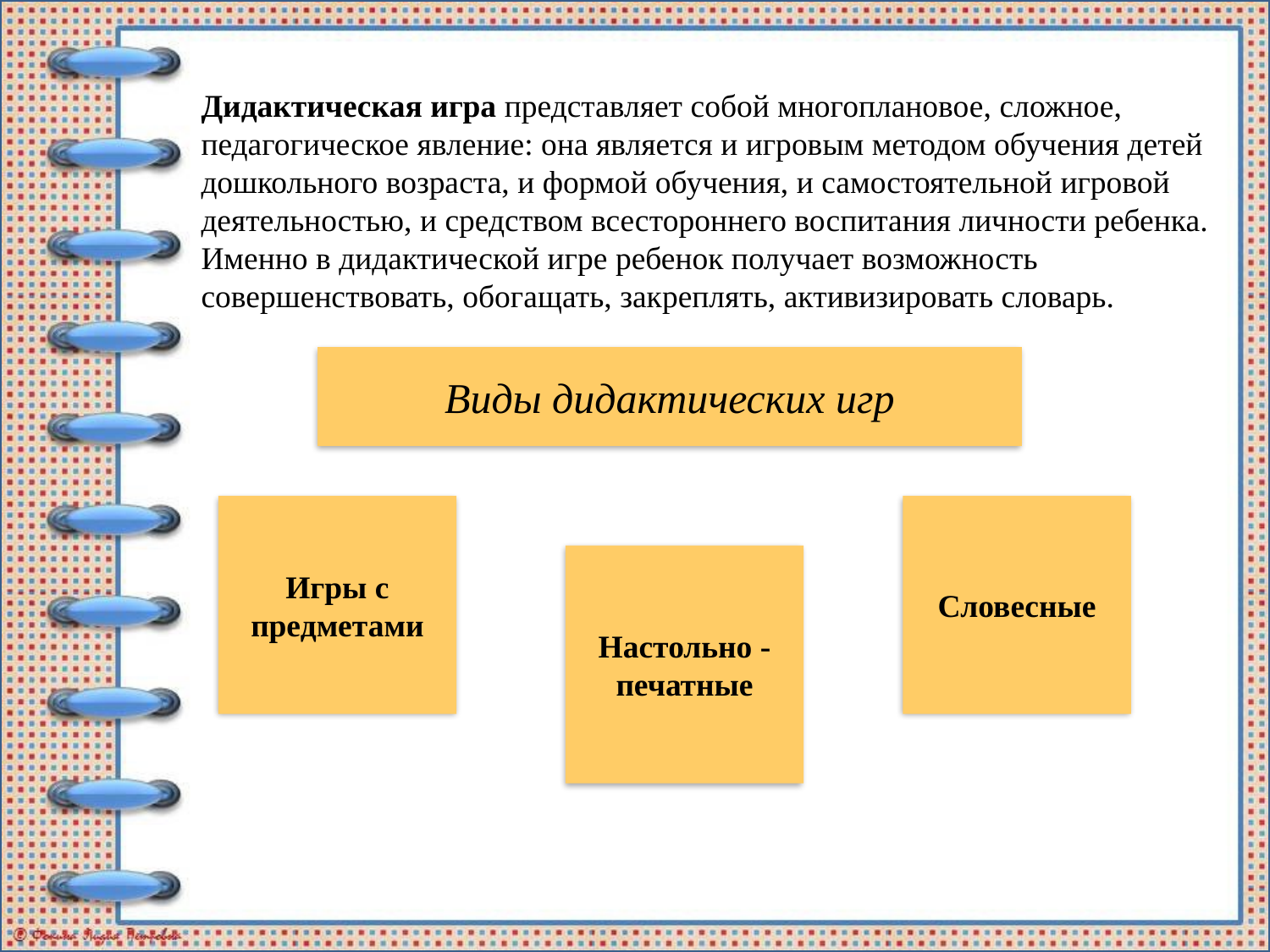

Дидактическая игра представляет собой многоплановое, сложное, педагогическое явление: она является и игровым методом обучения детей дошкольного возраста, и формой обучения, и самостоятельной игровой деятельностью, и средством всестороннего воспитания личности ребенка. Именно в дидактической игре ребенок получает возможность совершенствовать, обогащать, закреплять, активизировать словарь.

Виды дидактических игр
Игры с предметами
Словесные
Настольно -печатные